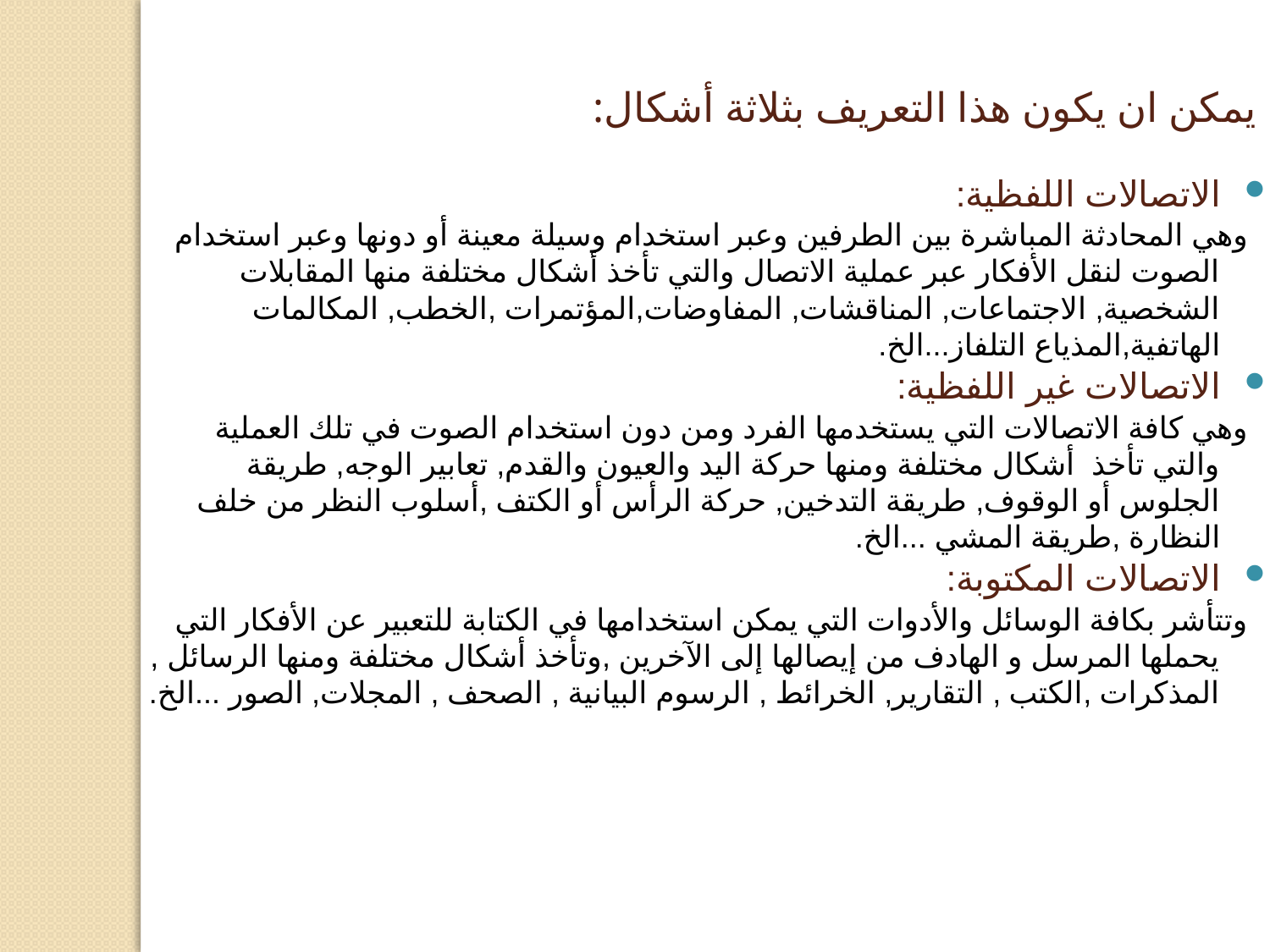

يمكن ان يكون هذا التعريف بثلاثة أشكال:

الاتصالات اللفظية:
وهي المحادثة المباشرة بين الطرفين وعبر استخدام وسيلة معينة أو دونها وعبر استخدام الصوت لنقل الأفكار عبر عملية الاتصال والتي تأخذ أشكال مختلفة منها المقابلات الشخصية, الاجتماعات, المناقشات, المفاوضات,المؤتمرات ,الخطب, المكالمات الهاتفية,المذياع التلفاز...الخ.
الاتصالات غير اللفظية:
وهي كافة الاتصالات التي يستخدمها الفرد ومن دون استخدام الصوت في تلك العملية والتي تأخذ  أشكال مختلفة ومنها حركة اليد والعيون والقدم, تعابير الوجه, طريقة الجلوس أو الوقوف, طريقة التدخين, حركة الرأس أو الكتف ,أسلوب النظر من خلف النظارة ,طريقة المشي ...الخ.
الاتصالات المكتوبة:
وتتأشر بكافة الوسائل والأدوات التي يمكن استخدامها في الكتابة للتعبير عن الأفكار التي يحملها المرسل و الهادف من إيصالها إلى الآخرين ,وتأخذ أشكال مختلفة ومنها الرسائل , المذكرات ,الكتب , التقارير, الخرائط , الرسوم البيانية , الصحف , المجلات, الصور ...الخ.